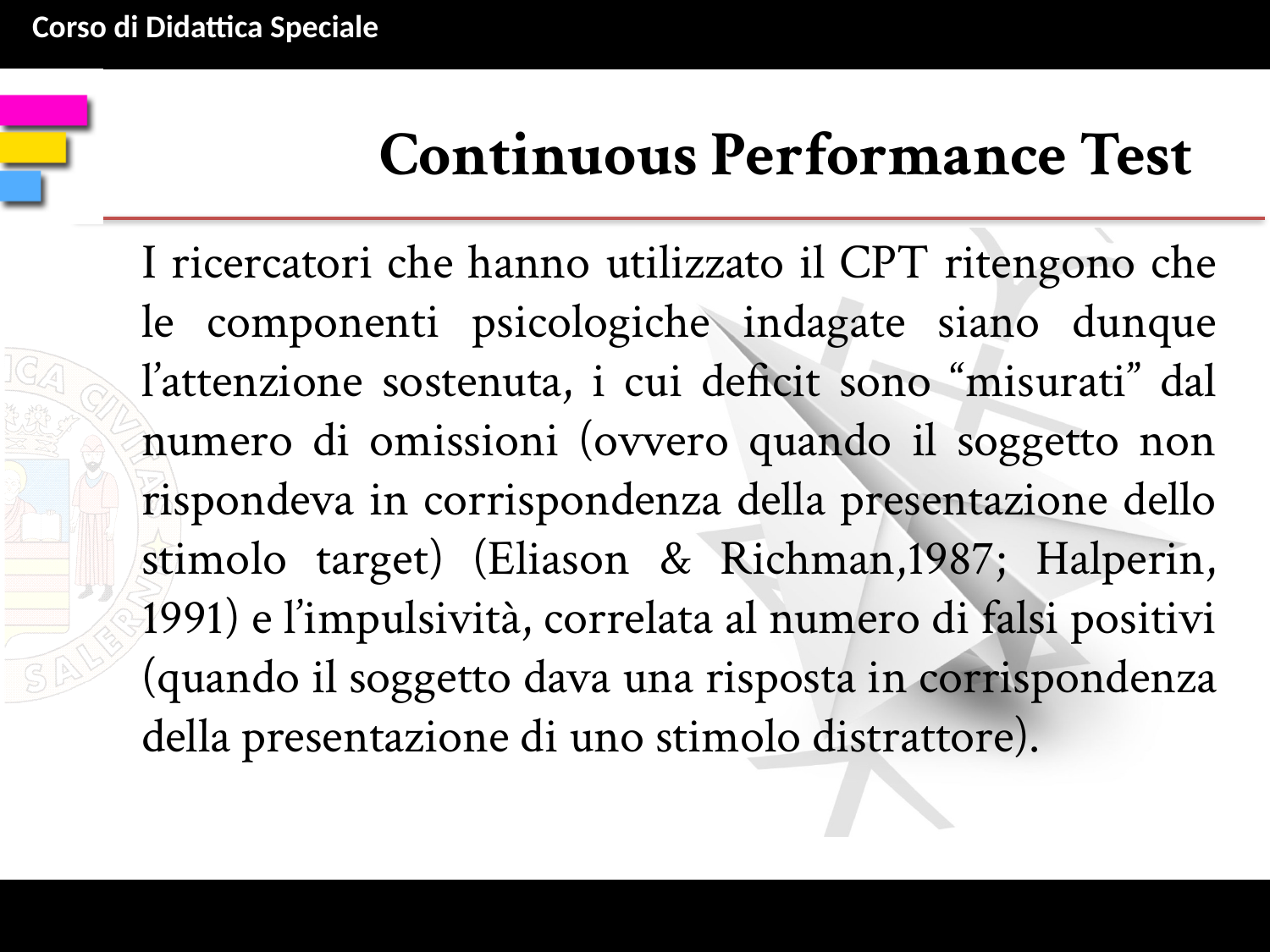

# Continuous Performance Test
I ricercatori che hanno utilizzato il CPT ritengono che le componenti psicologiche indagate siano dunque l’attenzione sostenuta, i cui deficit sono “misurati” dal numero di omissioni (ovvero quando il soggetto non rispondeva in corrispondenza della presentazione dello stimolo target) (Eliason & Richman,1987; Halperin, 1991) e l’impulsività, correlata al numero di falsi positivi (quando il soggetto dava una risposta in corrispondenza della presentazione di uno stimolo distrattore).